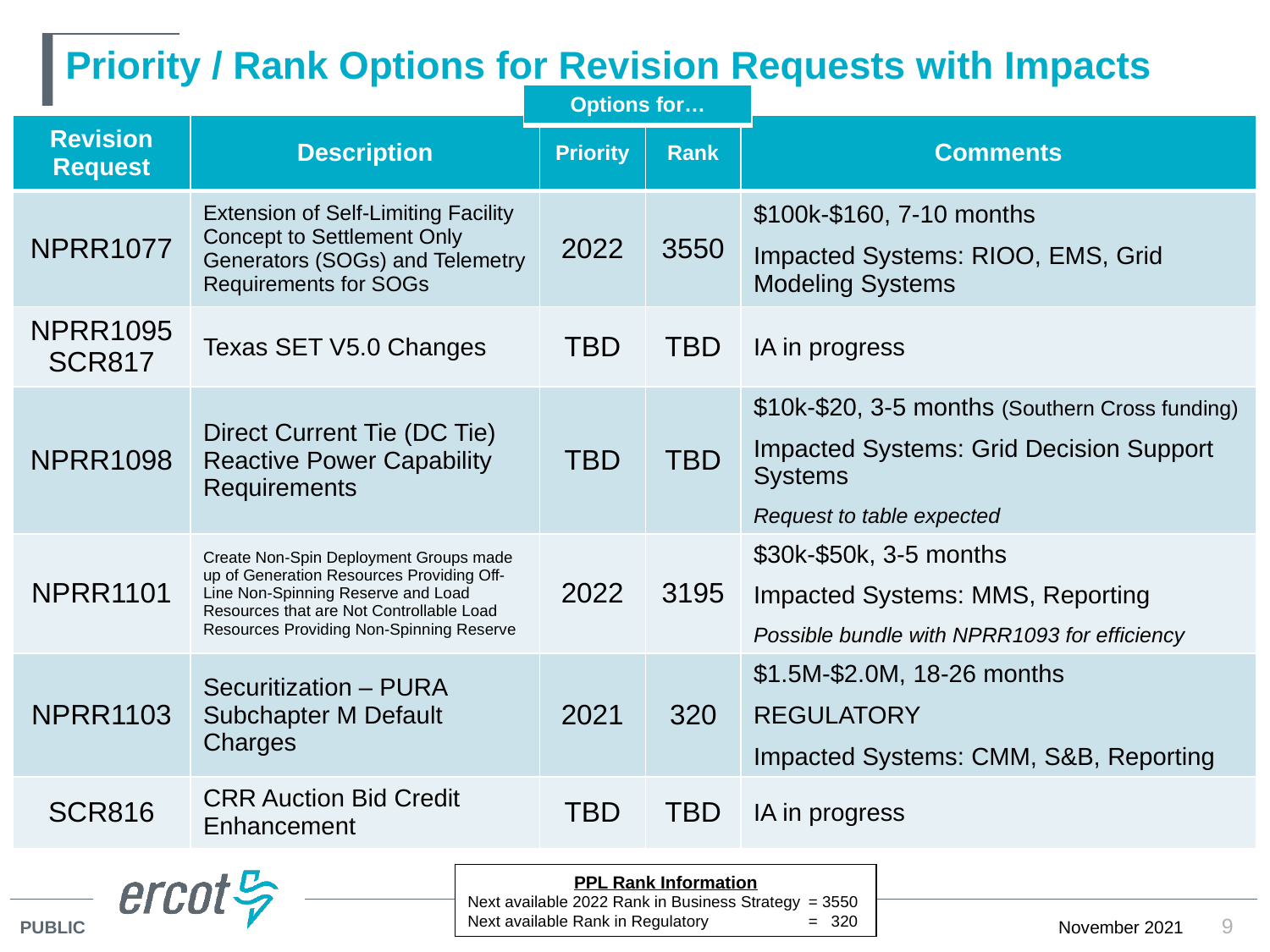

# Priority / Rank Options for Revision Requests with Impacts
| Options for… |
| --- |
| Revision Request | Description | Priority | Rank | Comments |
| --- | --- | --- | --- | --- |
| NPRR1077 | Extension of Self-Limiting Facility Concept to Settlement Only Generators (SOGs) and Telemetry Requirements for SOGs | 2022 | 3550 | $100k-$160, 7-10 months Impacted Systems: RIOO, EMS, Grid Modeling Systems |
| NPRR1095 SCR817 | Texas SET V5.0 Changes | TBD | TBD | IA in progress |
| NPRR1098 | Direct Current Tie (DC Tie) Reactive Power Capability Requirements | TBD | TBD | $10k-$20, 3-5 months (Southern Cross funding) Impacted Systems: Grid Decision Support Systems Request to table expected |
| NPRR1101 | Create Non-Spin Deployment Groups made up of Generation Resources Providing Off-Line Non-Spinning Reserve and Load Resources that are Not Controllable Load Resources Providing Non-Spinning Reserve | 2022 | 3195 | $30k-$50k, 3-5 months Impacted Systems: MMS, Reporting Possible bundle with NPRR1093 for efficiency |
| NPRR1103 | Securitization – PURA Subchapter M Default Charges | 2021 | 320 | $1.5M-$2.0M, 18-26 months REGULATORY Impacted Systems: CMM, S&B, Reporting |
| SCR816 | CRR Auction Bid Credit Enhancement | TBD | TBD | IA in progress |
PPL Rank Information
Next available 2022 Rank in Business Strategy 	= 3550
Next available Rank in Regulatory	=   320
9